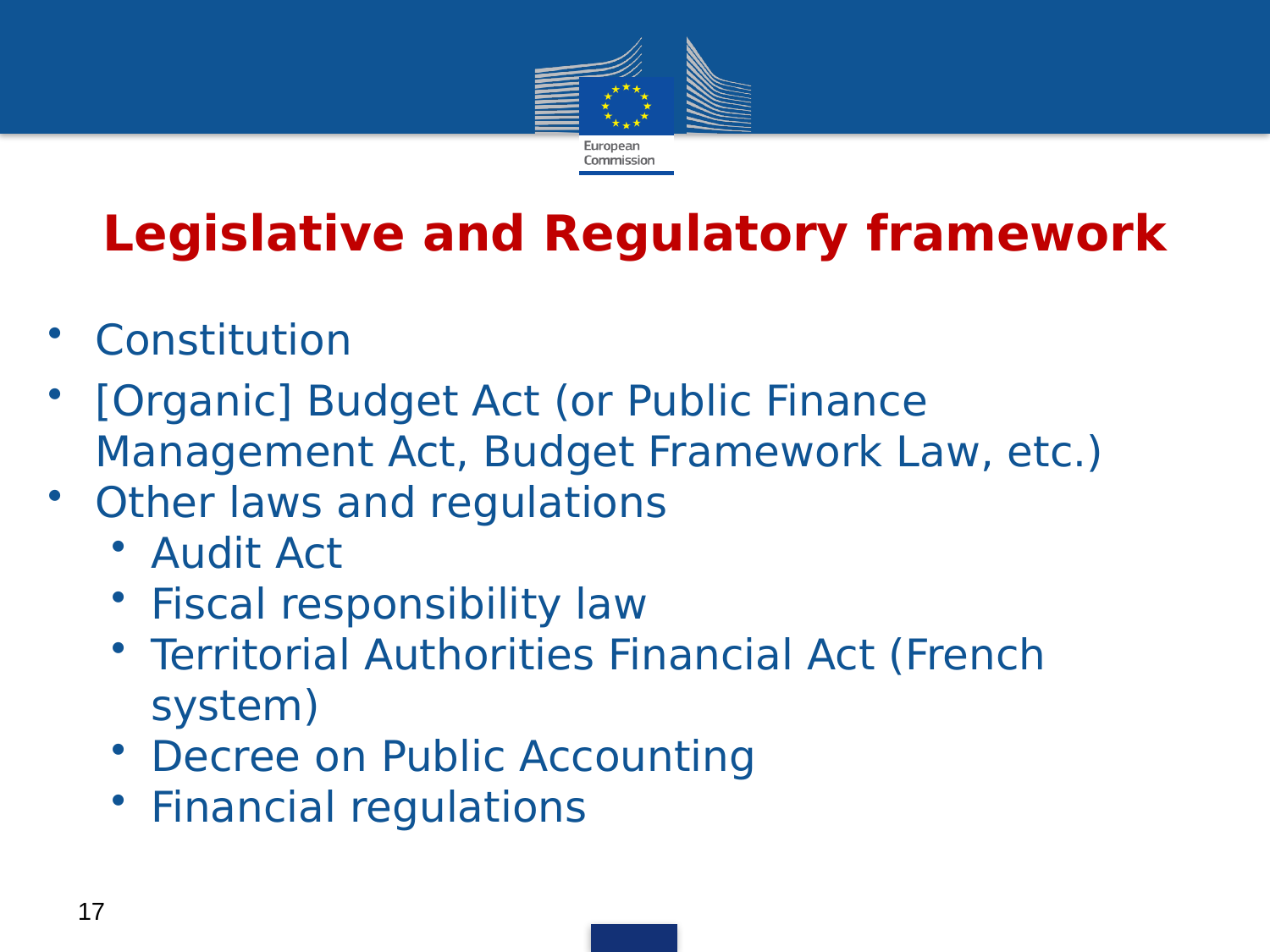

# Legislative and Regulatory framework
Constitution
[Organic] Budget Act (or Public Finance Management Act, Budget Framework Law, etc.)
Other laws and regulations
Audit Act
Fiscal responsibility law
Territorial Authorities Financial Act (French system)
Decree on Public Accounting
Financial regulations
17